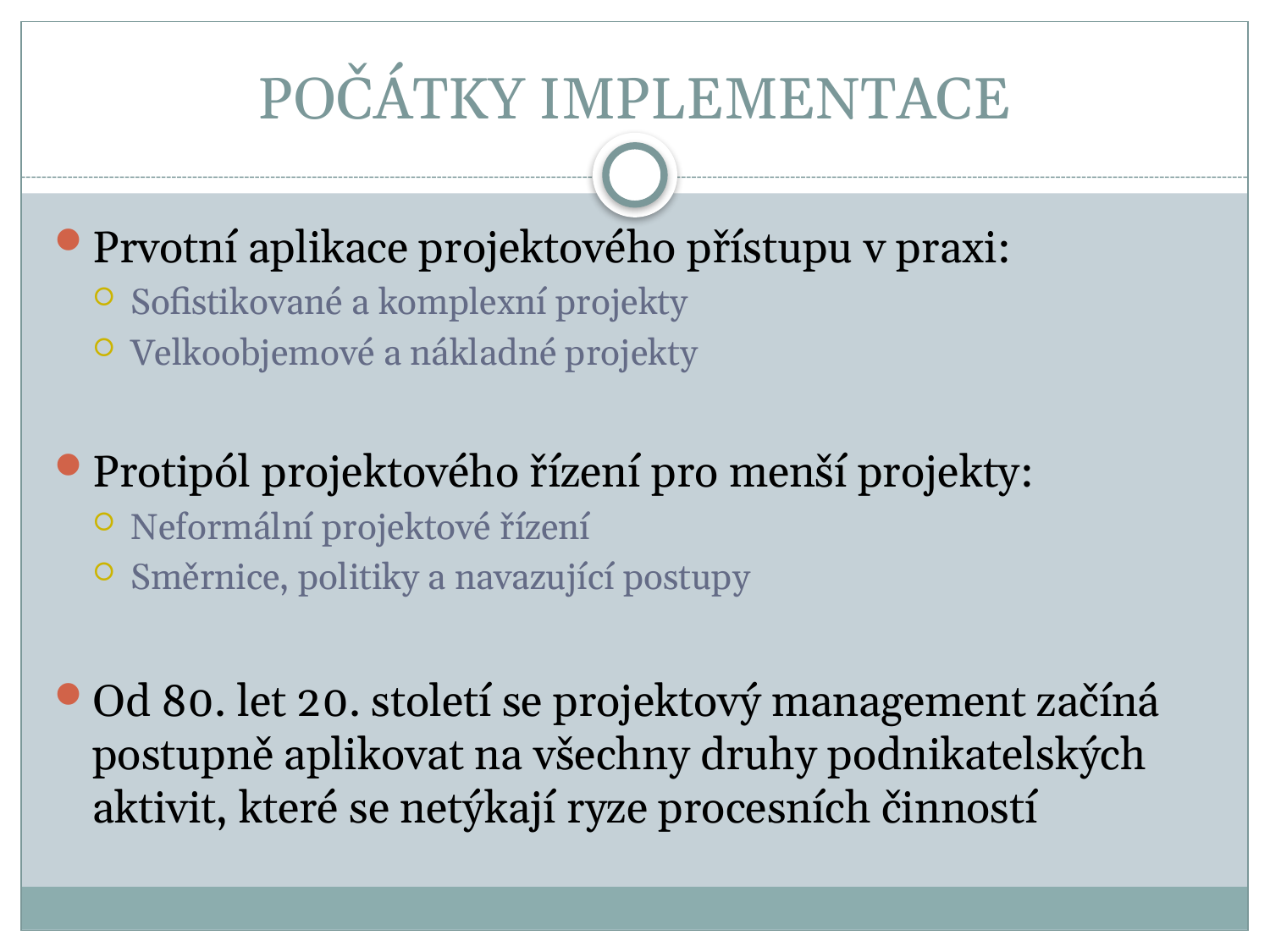

# POČÁTKY IMPLEMENTACE
Prvotní aplikace projektového přístupu v praxi:
Sofistikované a komplexní projekty
Velkoobjemové a nákladné projekty

Protipól projektového řízení pro menší projekty:
Neformální projektové řízení
Směrnice, politiky a navazující postupy

Od 80. let 20. století se projektový management začíná postupně aplikovat na všechny druhy podnikatelských aktivit, které se netýkají ryze procesních činností